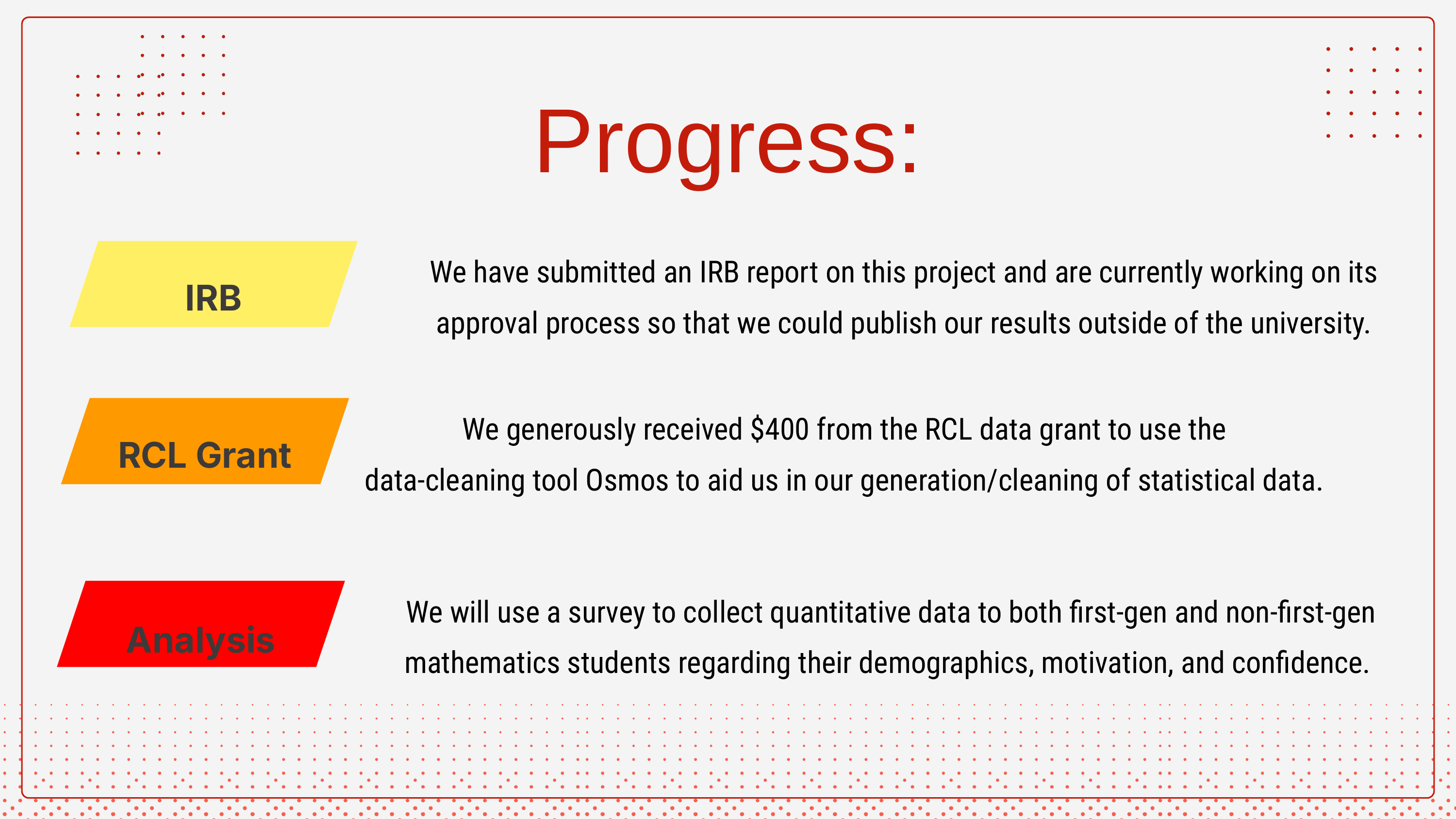

Progress:

We have submitted an IRB report on this project and are currently working on its approval process so that we could publish our results outside of the university.
IRB

We generously received $400 from the RCL data grant to use the
data-cleaning tool Osmos to aid us in our generation/cleaning of statistical data.
RCL Grant

We will use a survey to collect quantitative data to both first-gen and non-first-gen mathematics students regarding their demographics, motivation, and confidence.
Analysis